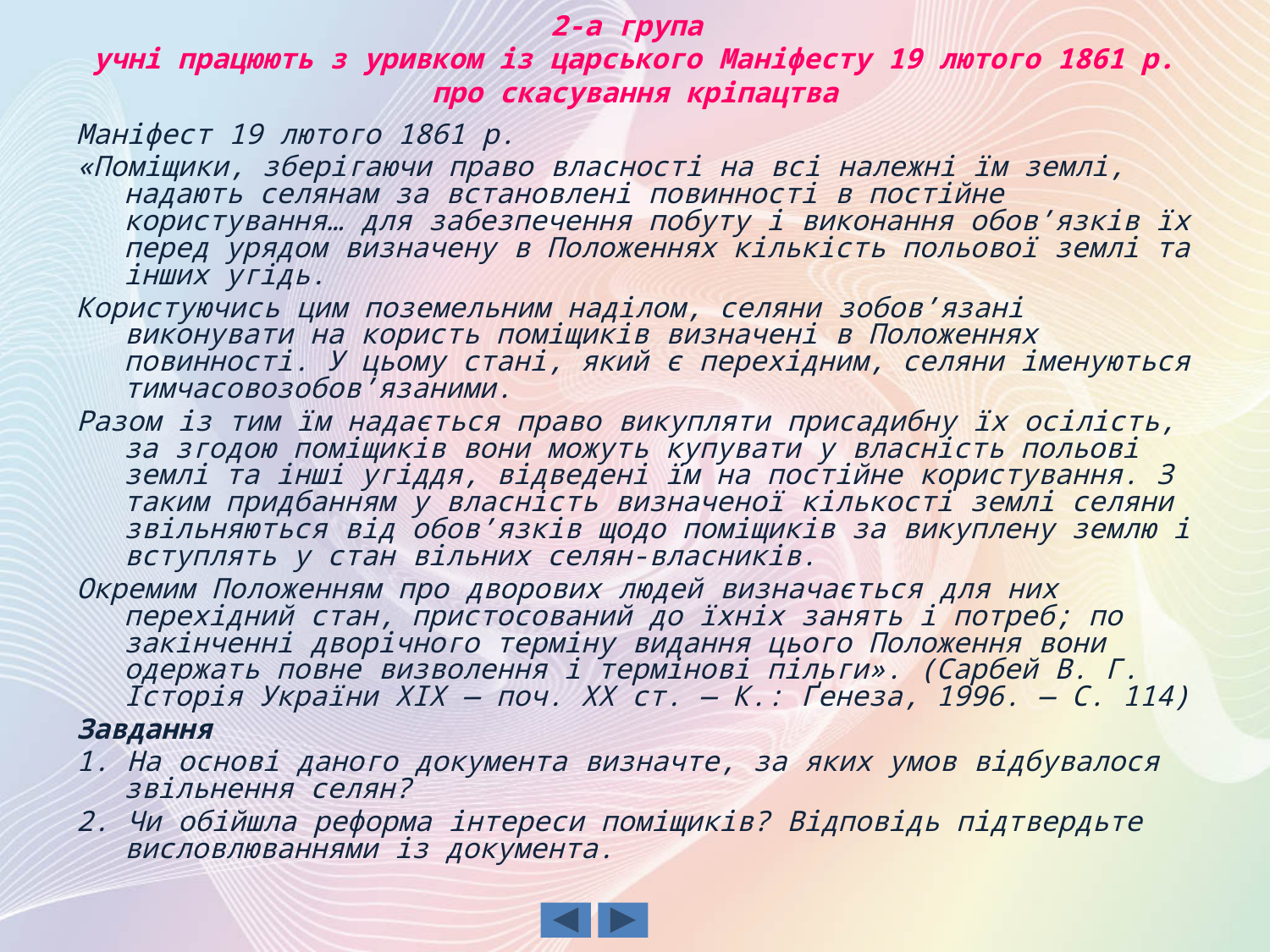

# 2-а група учні працюють з уривком із царського Маніфесту 19 лютого 1861 р. про скасування кріпацтва
Маніфест 19 лютого 1861 р.
«Поміщики, зберігаючи право власності на всі належні їм землі, надають селянам за встановлені повинності в постійне користування… для забезпечення побуту і виконання обов’язків їх перед урядом визначену в Положеннях кількість польової землі та інших угідь.
Користуючись цим поземельним наділом, селяни зобов’язані виконувати на користь поміщиків визначені в Положеннях повинності. У цьому стані, який є перехідним, селяни іменуються тимчасовозобов’язаними.
Разом із тим їм надається право викупляти присадибну їх осілість, за згодою поміщиків вони можуть купувати у власність польові землі та інші угіддя, відведені їм на постійне користування. З таким придбанням у власність визначеної кількості землі селяни звільняються від обов’язків щодо поміщиків за викуплену землю і вступлять у стан вільних селян-власників.
Окремим Положенням про дворових людей визначається для них перехідний стан, пристосований до їхніх занять і потреб; по закінченні дворічного терміну видання цього Положення вони одержать повне визволення і термінові пільги». (Сарбей В. Г. Історія України ХІХ — поч. ХХ ст. — К.: Ґенеза, 1996. — С. 114)
Завдання
1. На основі даного документа визначте, за яких умов відбувалося звільнення селян?
2. Чи обійшла реформа інтереси поміщиків? Відповідь підтвердьте висловлюваннями із документа.